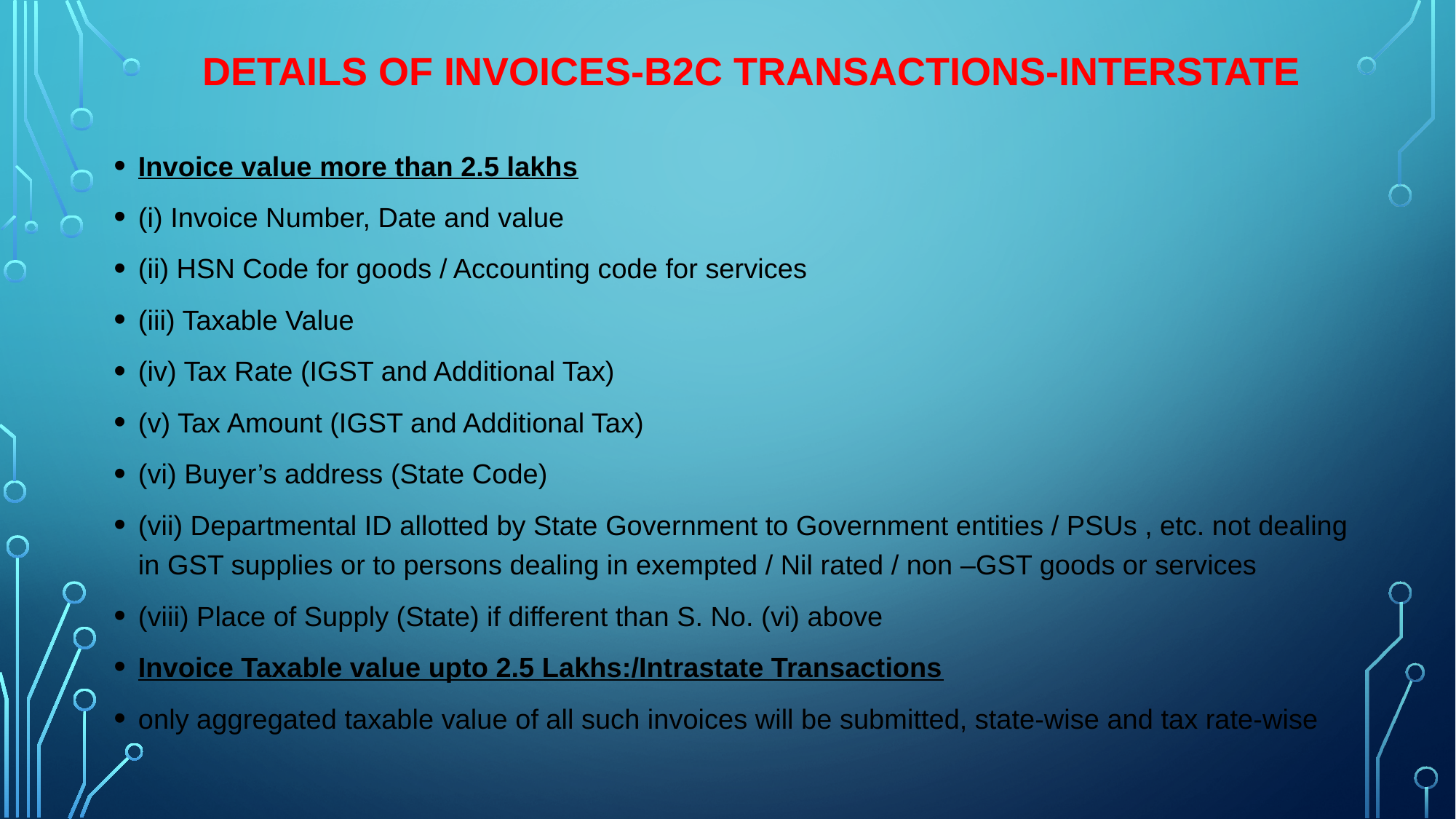

# Details of Invoices-B2C Transactions-Interstate
Invoice value more than 2.5 lakhs
(i) Invoice Number, Date and value
(ii) HSN Code for goods / Accounting code for services
(iii) Taxable Value
(iv) Tax Rate (IGST and Additional Tax)
(v) Tax Amount (IGST and Additional Tax)
(vi) Buyer’s address (State Code)
(vii) Departmental ID allotted by State Government to Government entities / PSUs , etc. not dealing in GST supplies or to persons dealing in exempted / Nil rated / non –GST goods or services
(viii) Place of Supply (State) if different than S. No. (vi) above
Invoice Taxable value upto 2.5 Lakhs:/Intrastate Transactions
only aggregated taxable value of all such invoices will be submitted, state-wise and tax rate-wise